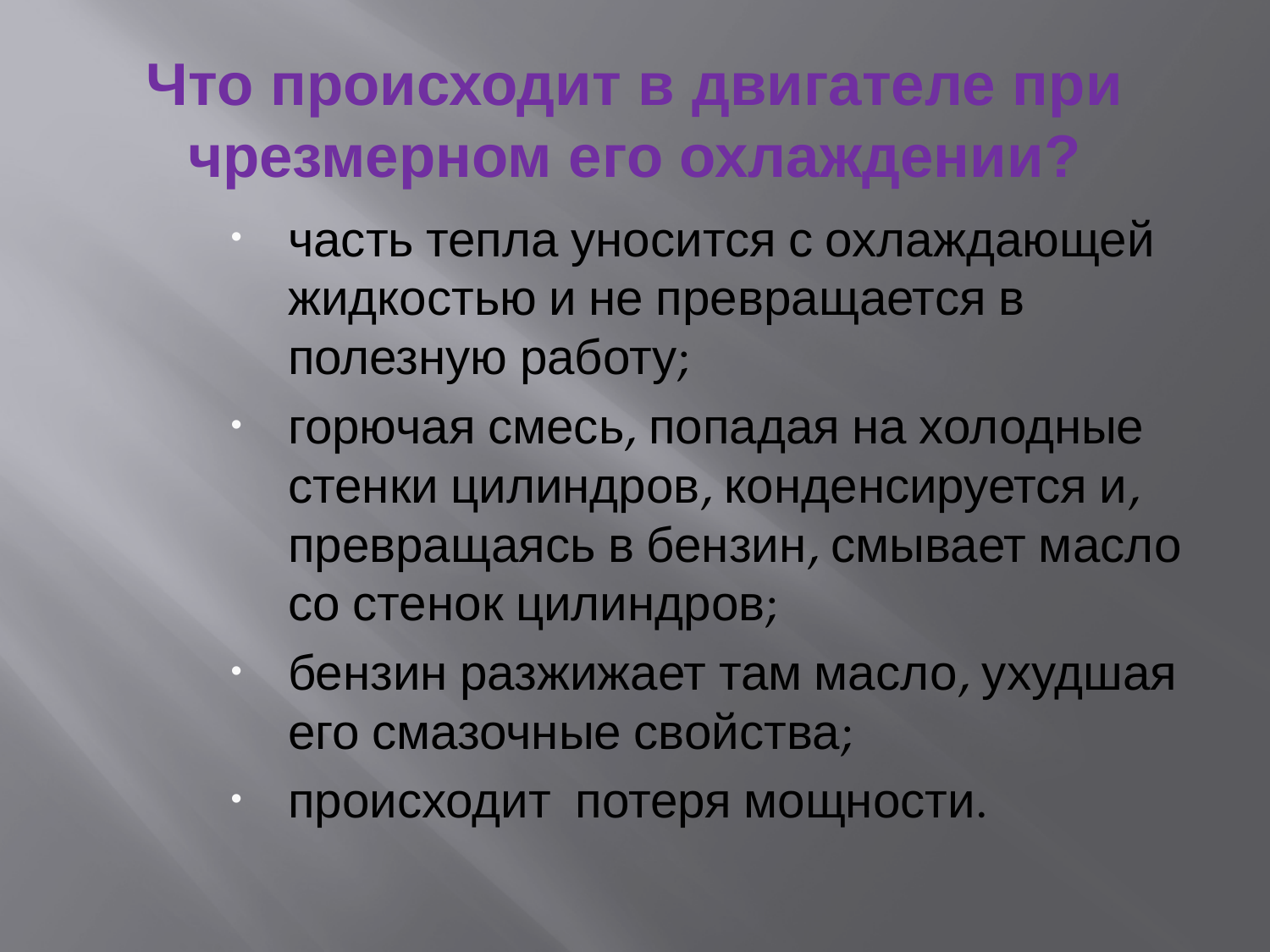

# Что происходит в двигателе при чрезмерном его охлаждении?
часть тепла уносится с охлаждающей жидкостью и не превращается в полезную работу;
горючая смесь, попадая на холодные стенки цилиндров, конденсируется и, превращаясь в бензин, смывает масло со стенок цилиндров;
бензин разжижает там масло, ухудшая его смазочные свойства;
происходит  потеря мощности.